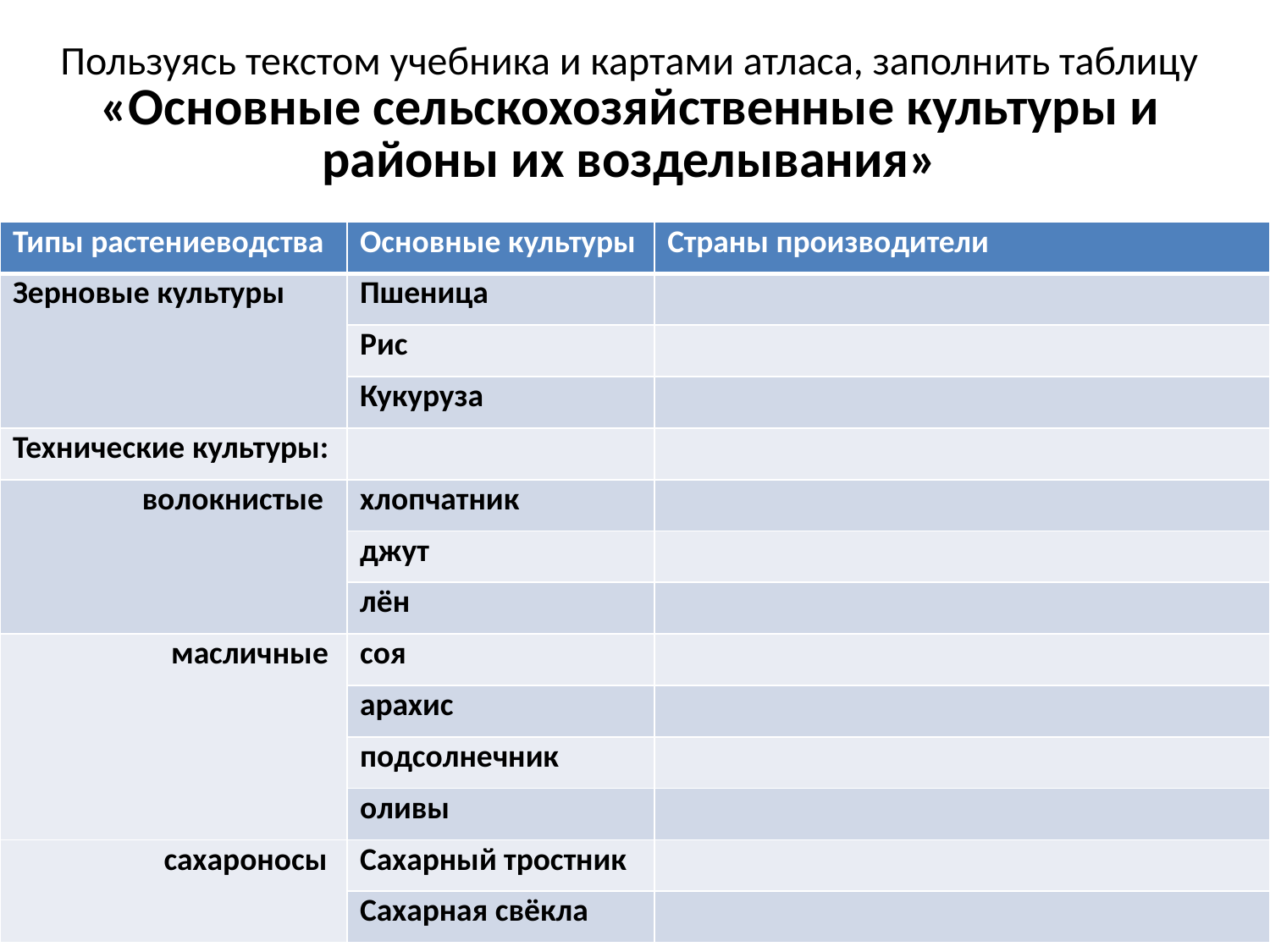

Пользуясь текстом учебника и картами атласа, заполнить таблицу
«Основные сельскохозяйственные культуры и районы их возделывания»
| Типы растениеводства | Основные культуры | Страны производители |
| --- | --- | --- |
| Зерновые культуры | Пшеница |  |
|  | Рис |  |
|  | Кукуруза |  |
| Технические культуры: |  |  |
| волокнистые | хлопчатник |  |
|  | джут |  |
|  | лён |  |
| масличные | соя |  |
|  | арахис |  |
|  | подсолнечник |  |
|  | оливы |  |
| сахароносы | Сахарный тростник |  |
|  | Сахарная свёкла |  |